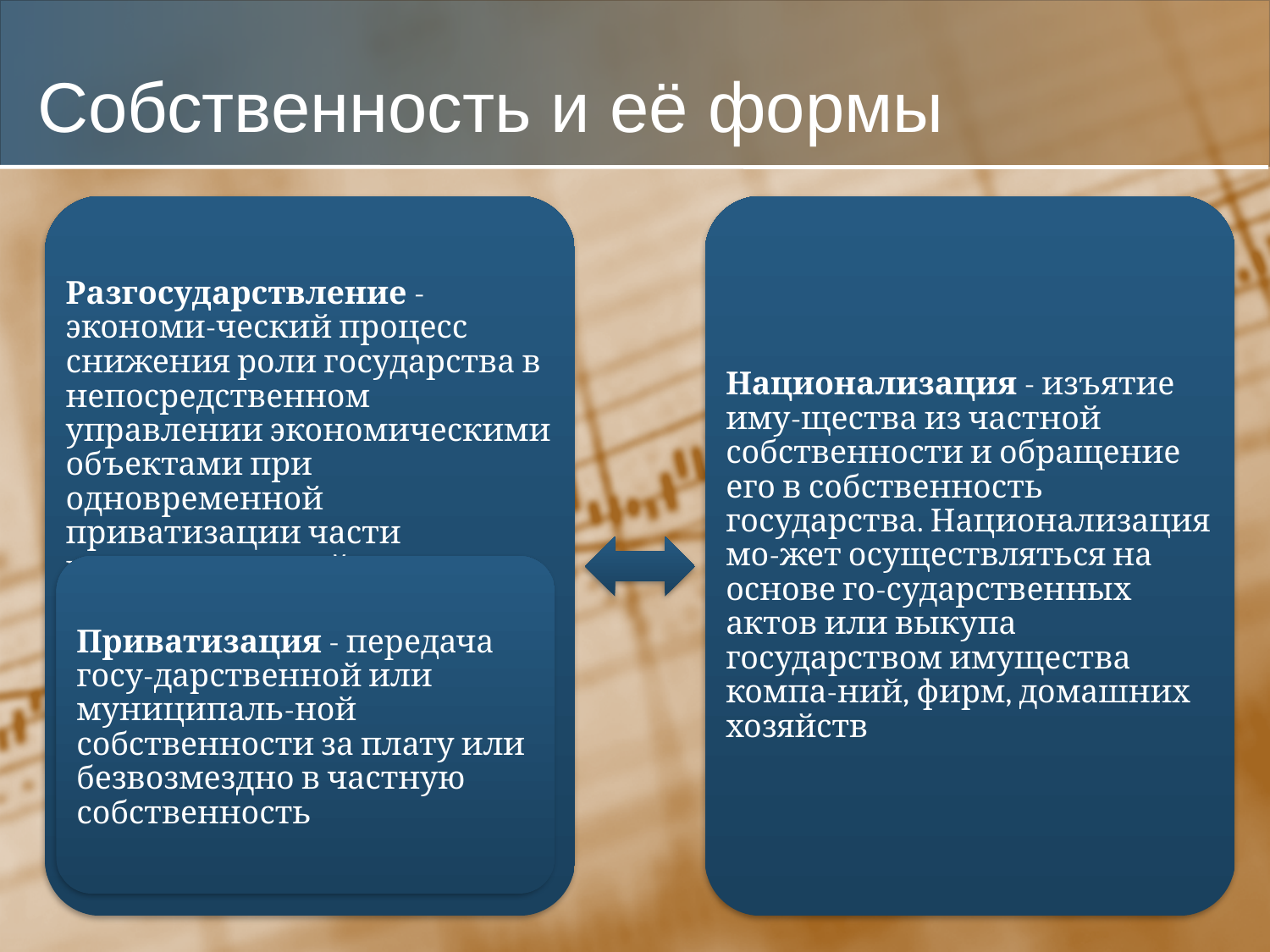

# Собственность и её формы

Разгосударствление - экономи-ческий процесс снижения роли государства в непосредственном управлении экономическими объектами при одновременной приватизации части государст-венной собственности

Национализация - изъятие иму-щества из частной собственности и обращение его в собственность государства. Национализация мо-жет осуществляться на основе го-сударственных актов или выкупа государством имущества компа-ний, фирм, домашних хозяйств

Приватизация - передача госу-дарственной или муниципаль-ной собственности за плату или безвозмездно в частную собственность